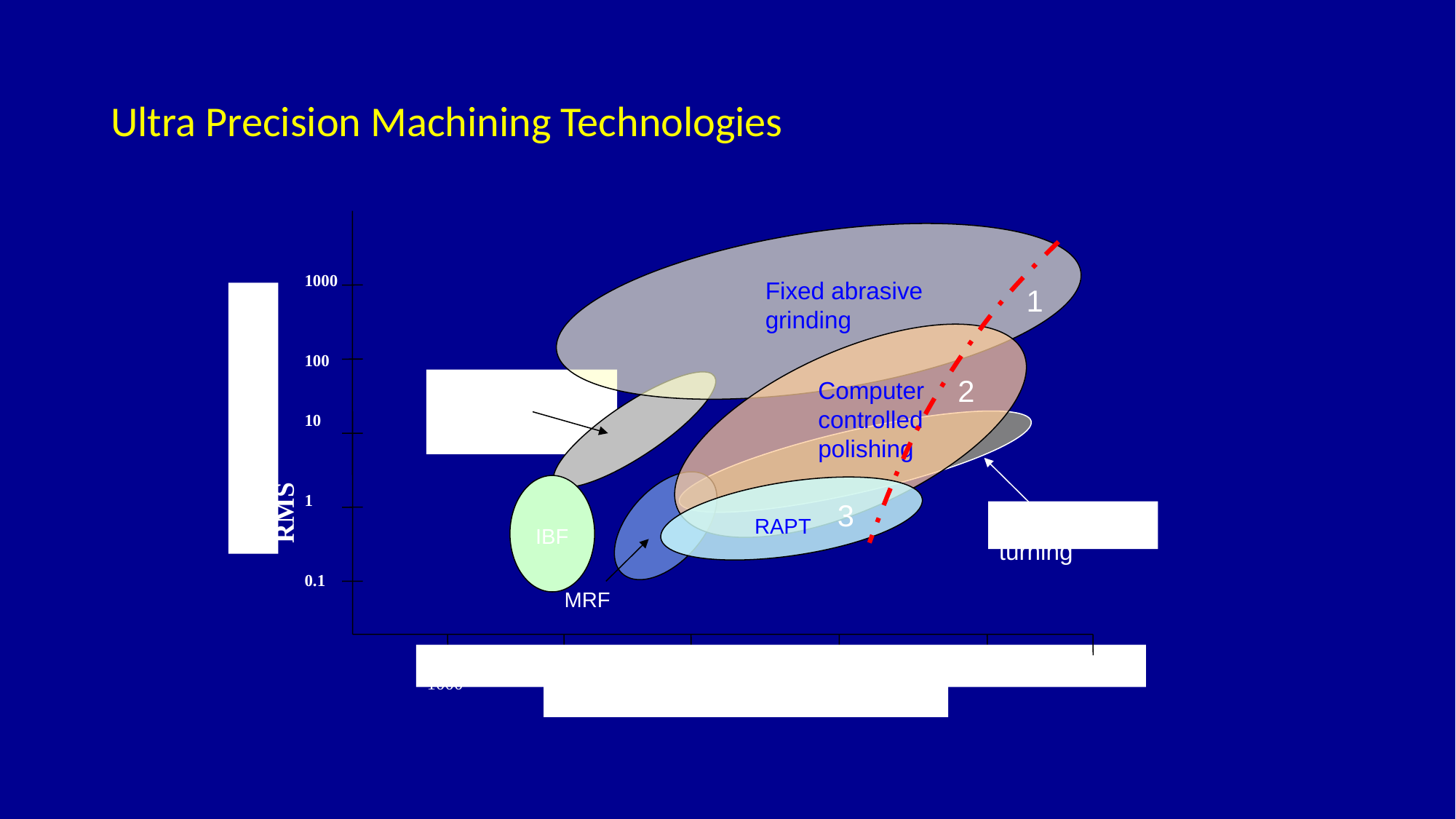

# Ultra Precision Machining Technologies

1000

100

10

1

0.1
Fixed abrasive
grinding
1
Roughness [nm] RMS

2
“ductile” mode grinding
Computer
controlled
polishing

3
diamond turning
RAPT

IBF

MRF

0.01                      0.1                           1                                10                              100                    1000
Removal Rate [mm3/minute]